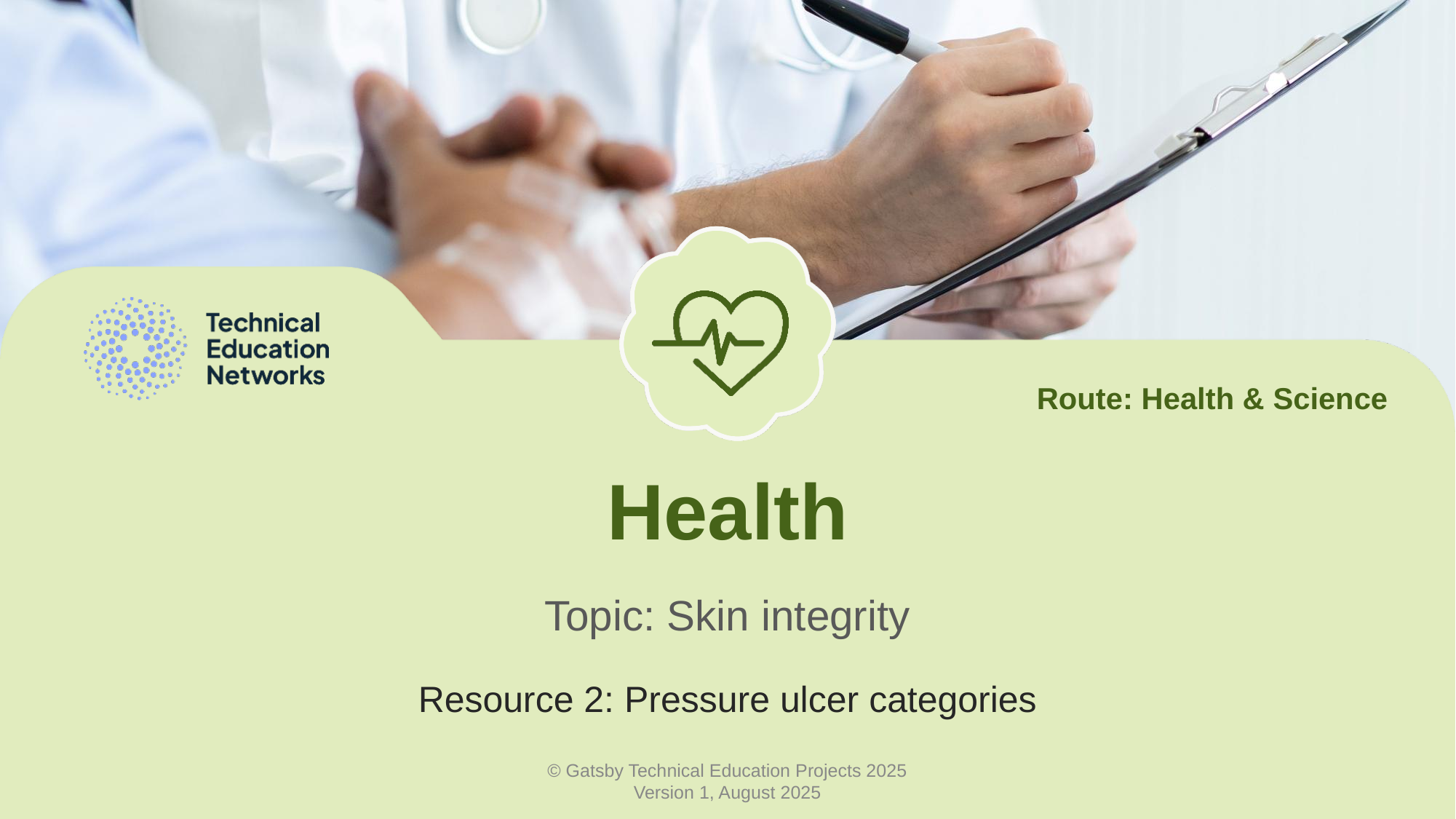

Route: Health & Science
# Health
Topic: Skin integrity
Resource 2: Pressure ulcer categories